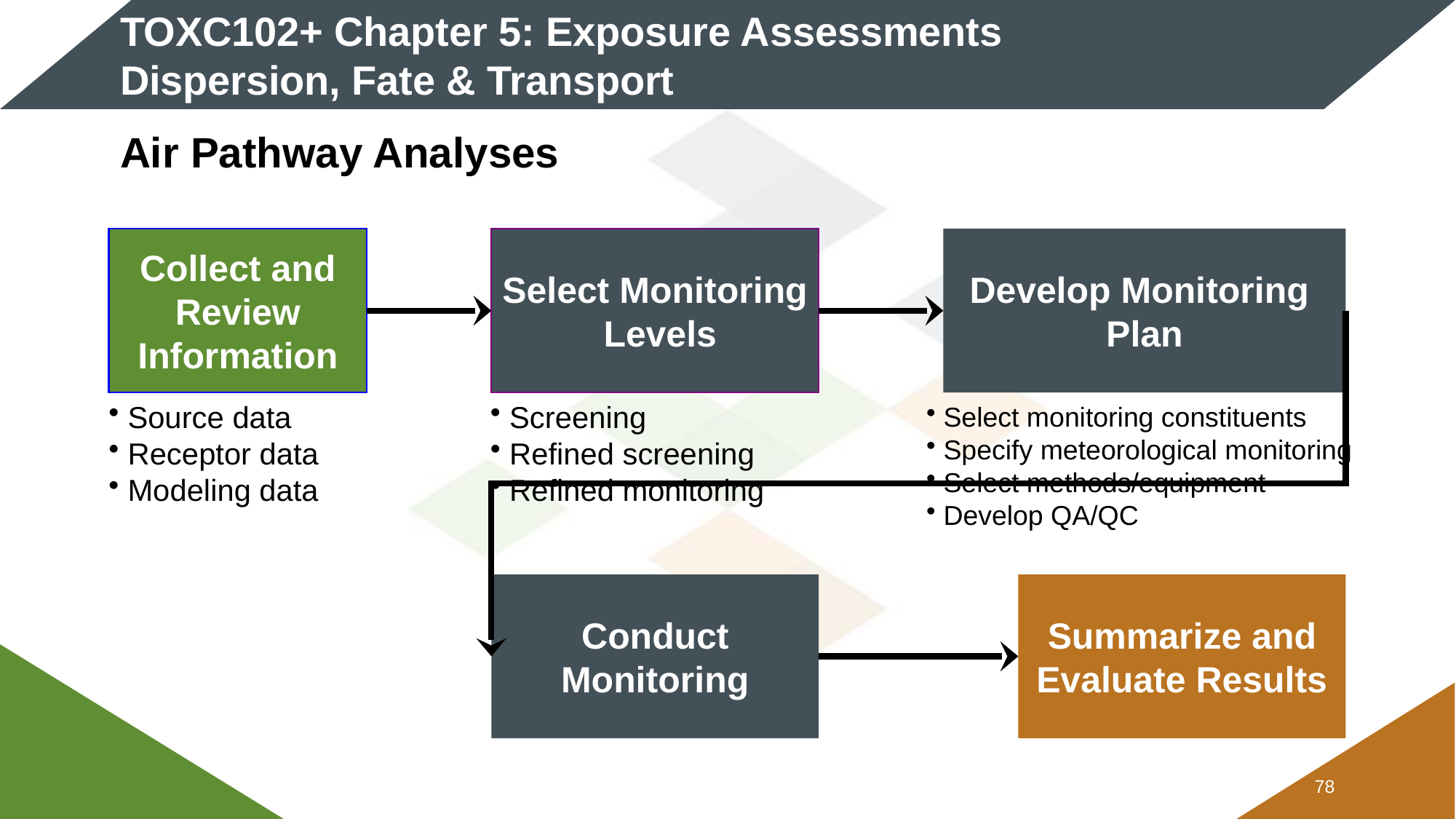

# TOXC102+ Chapter 5: Exposure Assessments Dispersion, Fate & Transport
Air Pathway Analyses
Collect and Review
Information
Select Monitoring
 Levels
Develop Monitoring
Plan
 Source data
 Receptor data
 Modeling data
 Screening
 Refined screening
 Refined monitoring
 Select monitoring constituents
 Specify meteorological monitoring
 Select methods/equipment
 Develop QA/QC
Conduct Monitoring
Summarize and
Evaluate Results
78